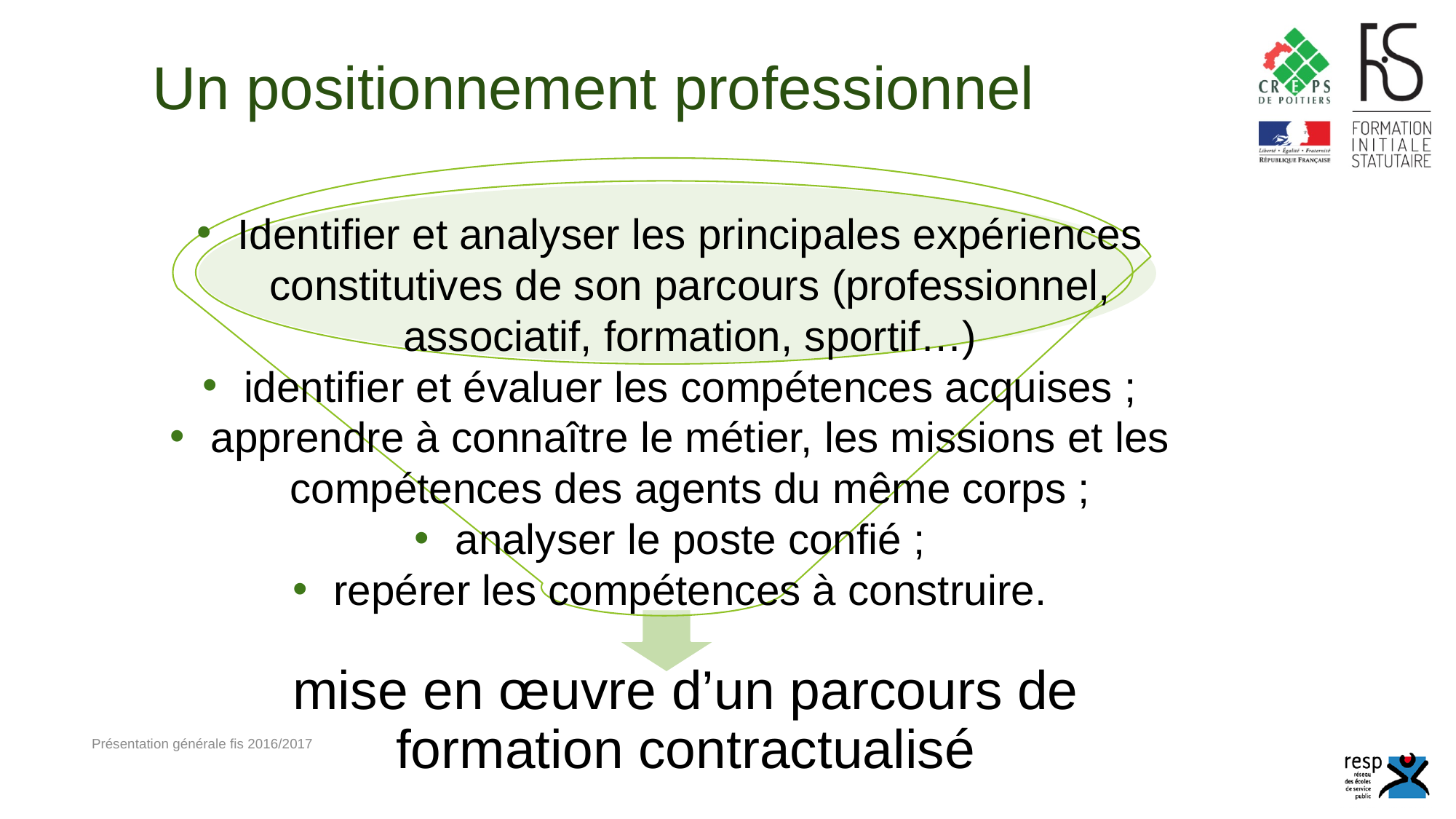

# Un positionnement professionnel
mise en œuvre d’un parcours de formation contractualisé
Identifier et analyser les principales expériences constitutives de son parcours (professionnel, associatif, formation, sportif…)
identifier et évaluer les compétences acquises ;
apprendre à connaître le métier, les missions et les compétences des agents du même corps ;
analyser le poste confié ;
repérer les compétences à construire.
Présentation générale fis 2016/2017